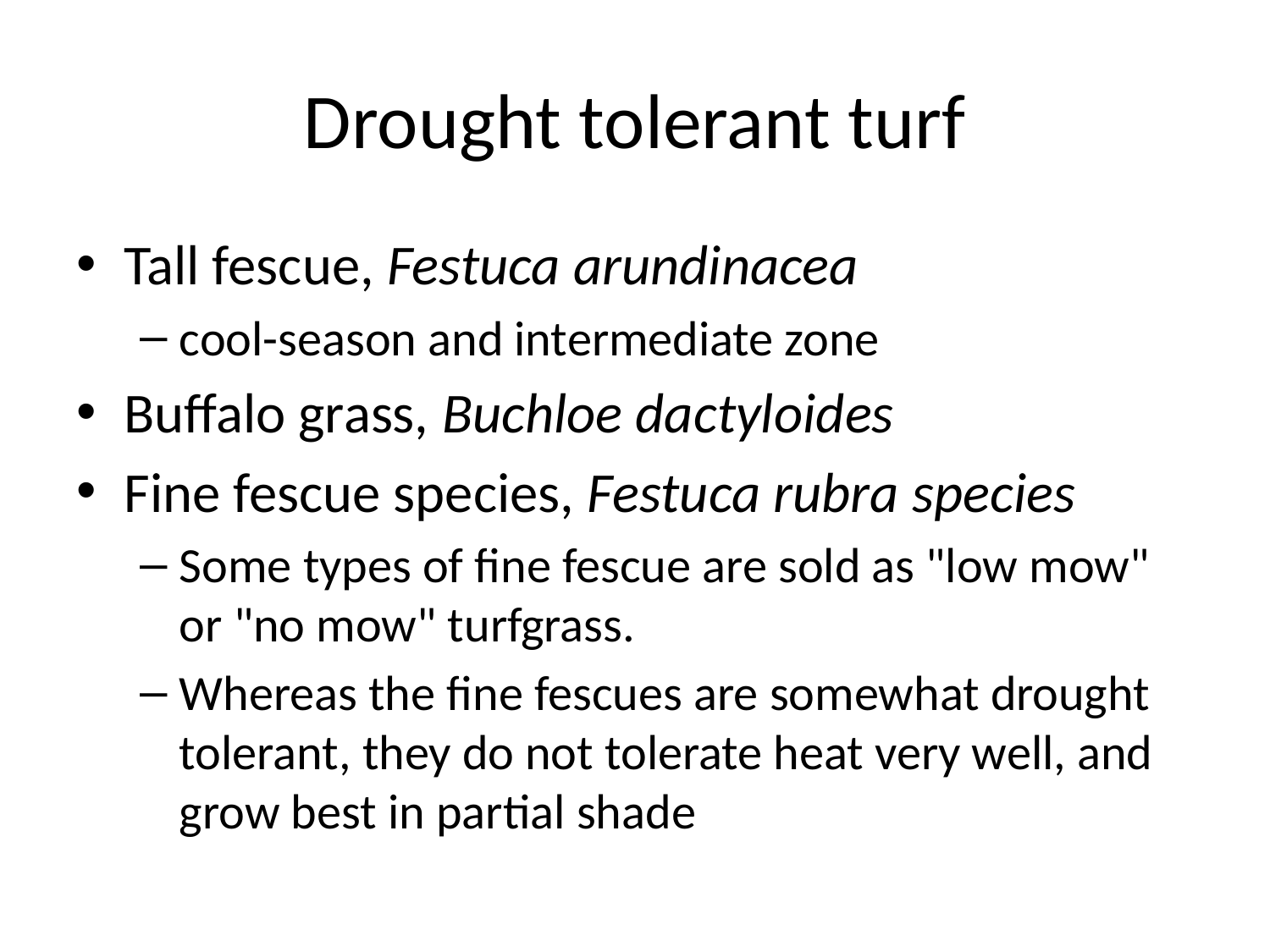

# Drought tolerant turf
Tall fescue, Festuca arundinacea
cool-season and intermediate zone
Buffalo grass, Buchloe dactyloides
Fine fescue species, Festuca rubra species
Some types of fine fescue are sold as "low mow" or "no mow" turfgrass.
Whereas the fine fescues are somewhat drought tolerant, they do not tolerate heat very well, and grow best in partial shade